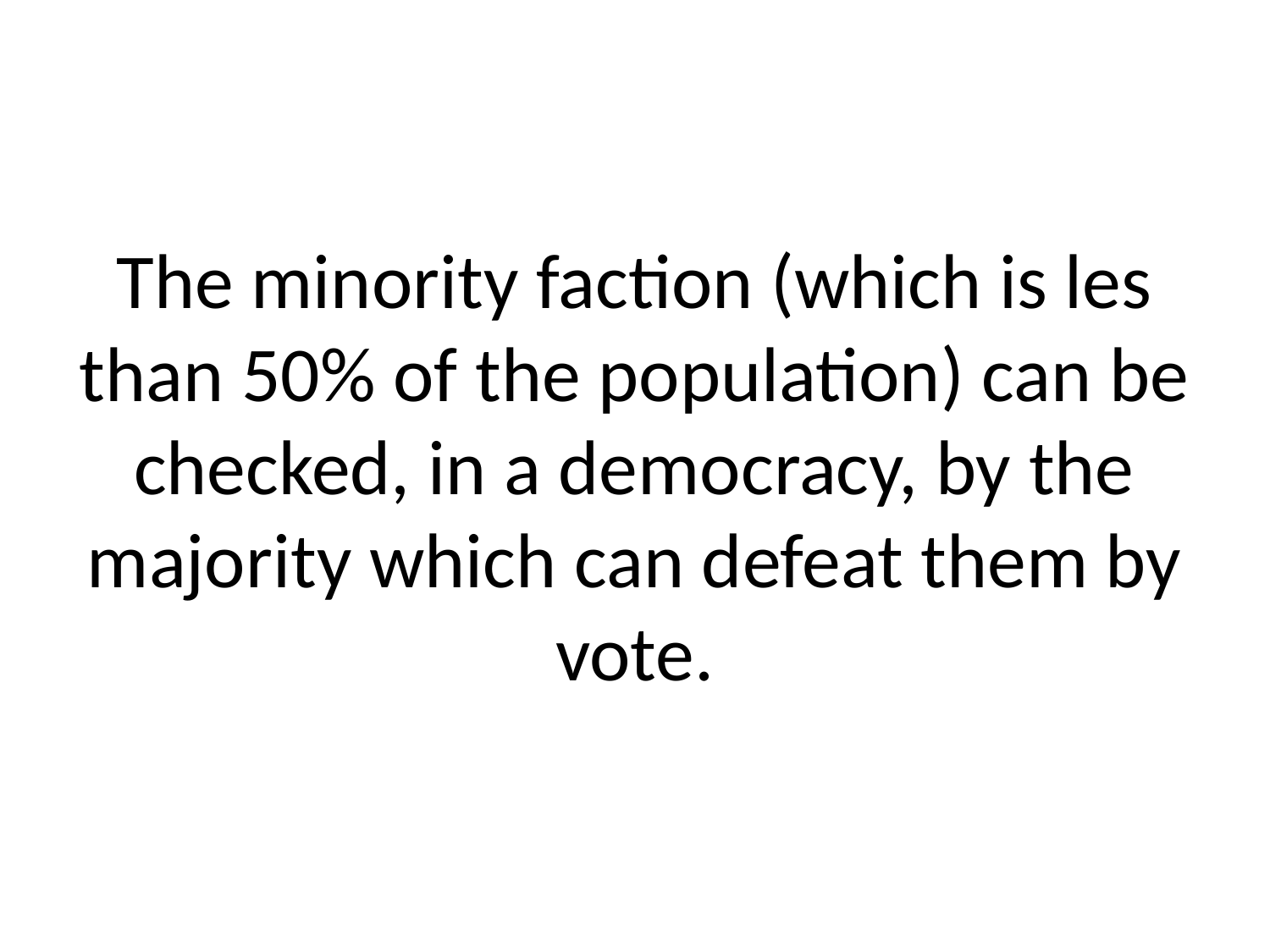

# The minority faction (which is les than 50% of the population) can be checked, in a democracy, by the majority which can defeat them by vote.